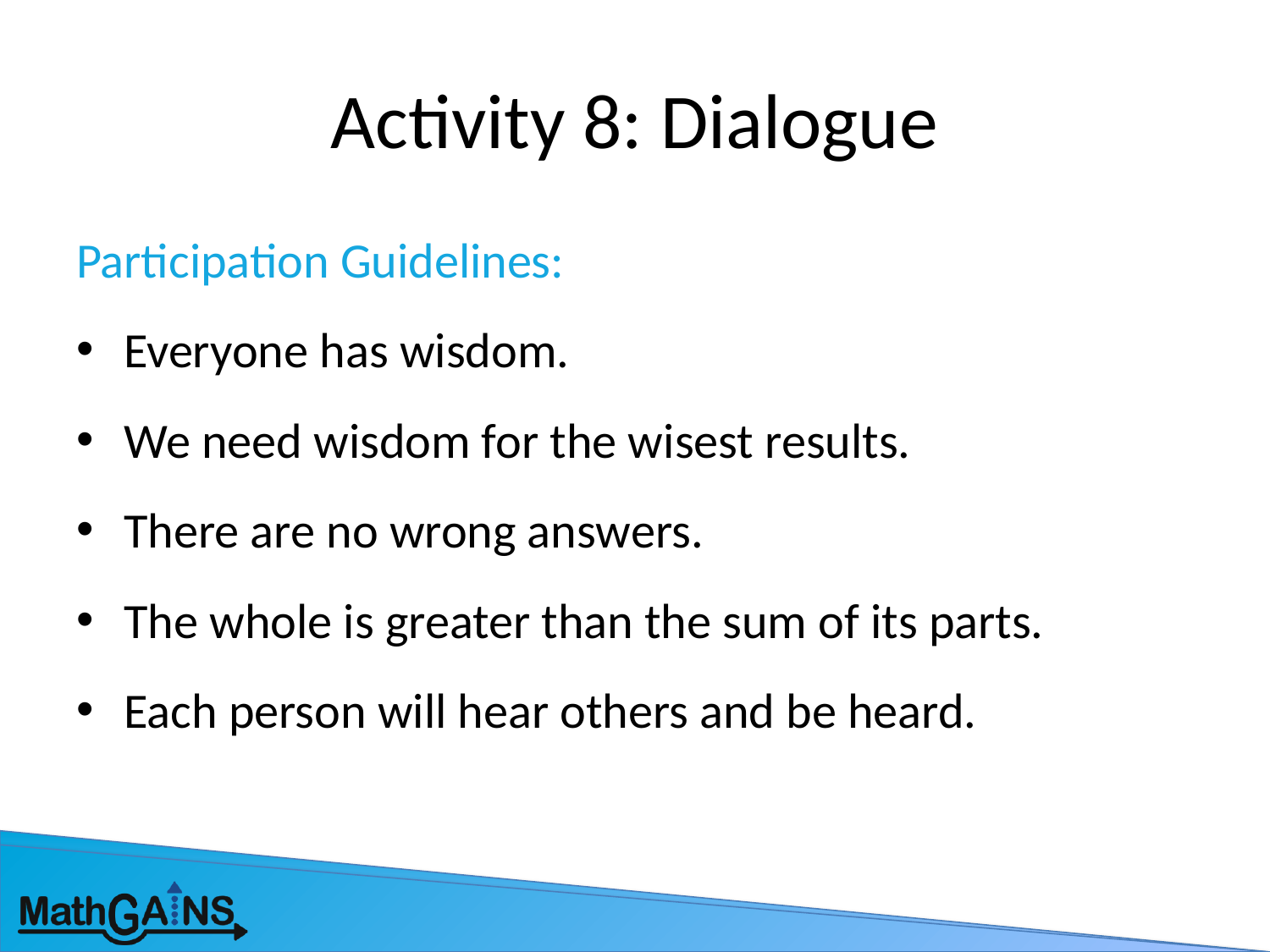

# Activity 8: Dialogue
Participation Guidelines:
Everyone has wisdom.
We need wisdom for the wisest results.
There are no wrong answers.
The whole is greater than the sum of its parts.
Each person will hear others and be heard.